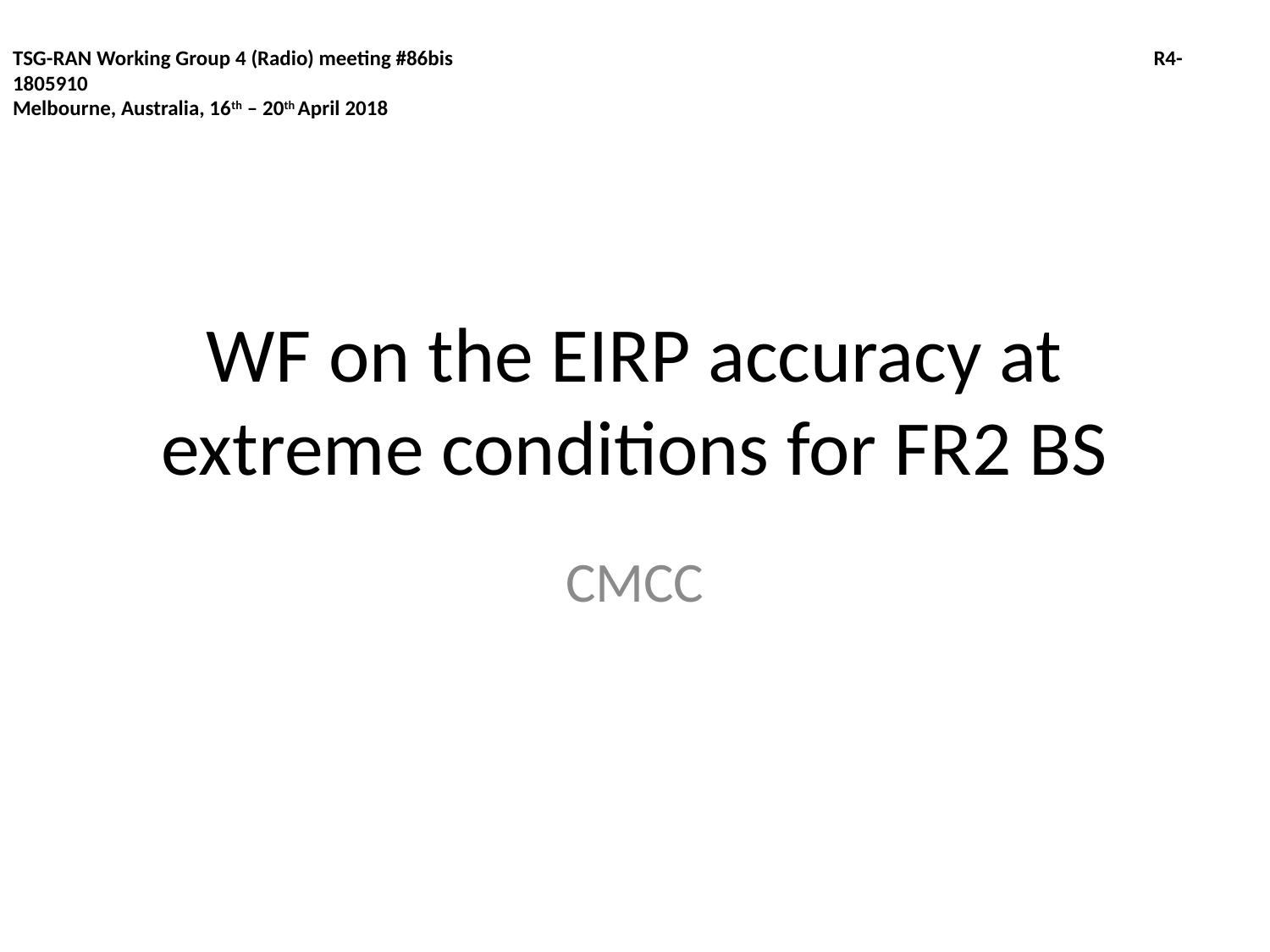

TSG-RAN Working Group 4 (Radio) meeting #86bis	                                                                                                                                  R4-1805910
Melbourne, Australia, 16th – 20th April 2018
# WF on the EIRP accuracy at extreme conditions for FR2 BS
CMCC